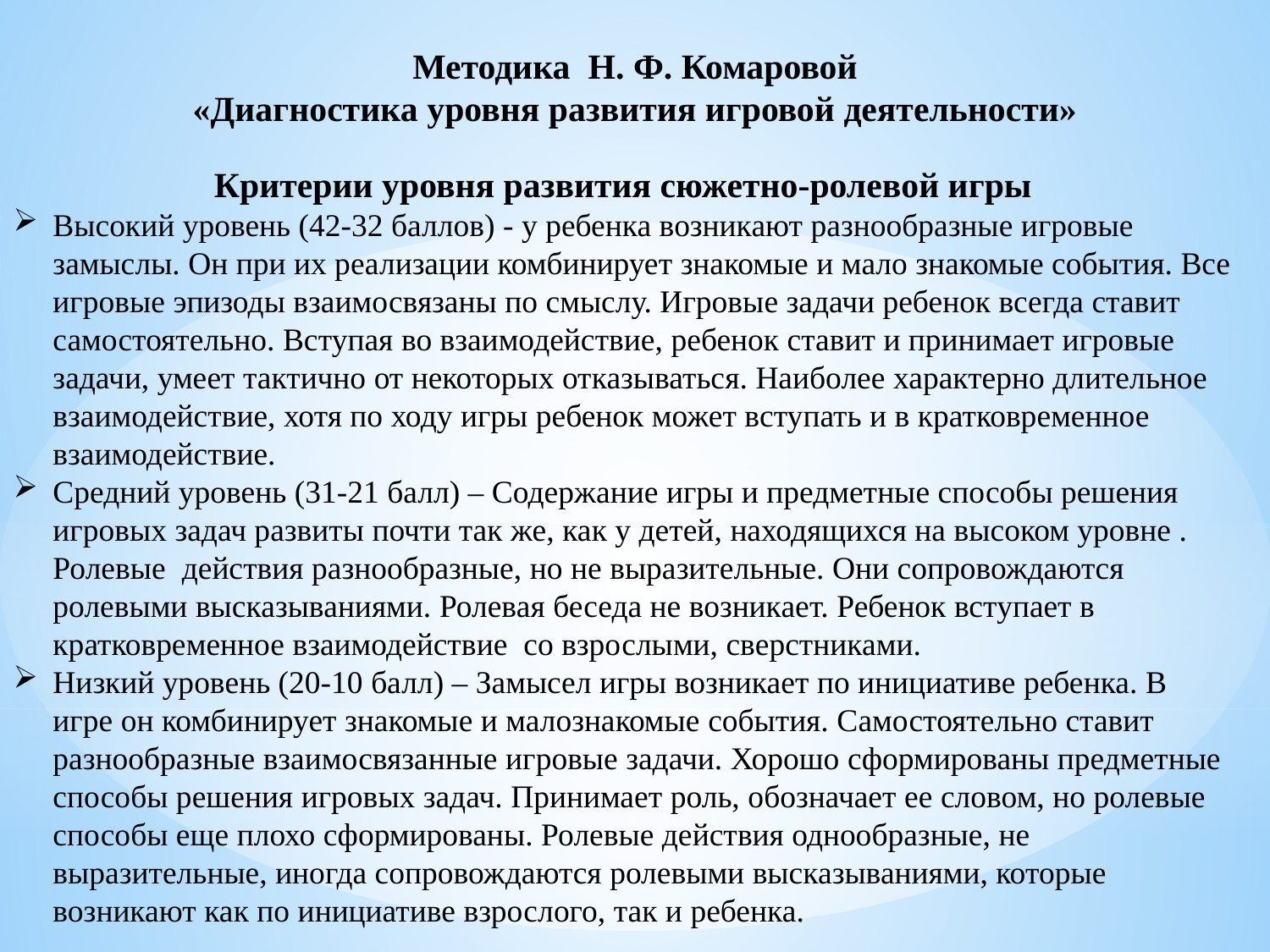

Методика  Н. Ф. Комаровой
 «Диагностика уровня развития игровой деятельности»
Критерии уровня развития сюжетно-ролевой игры
Высокий уровень (42-32 баллов) - у ребенка возникают разнообразные игровые замыслы. Он при их реализации комбинирует знакомые и мало знакомые события. Все игровые эпизоды взаимосвязаны по смыслу. Игровые задачи ребенок всегда ставит самостоятельно. Вступая во взаимодействие, ребенок ставит и принимает игровые задачи, умеет тактично от некоторых отказываться. Наиболее характерно длительное взаимодействие, хотя по ходу игры ребенок может вступать и в кратковременное взаимодействие.
Средний уровень (31-21 балл) – Содержание игры и предметные способы решения игровых задач развиты почти так же, как у детей, находящихся на высоком уровне . Ролевые  действия разнообразные, но не выразительные. Они сопровождаются ролевыми высказываниями. Ролевая беседа не возникает. Ребенок вступает в кратковременное взаимодействие  со взрослыми, сверстниками.
Низкий уровень (20-10 балл) – Замысел игры возникает по инициативе ребенка. В игре он комбинирует знакомые и малознакомые события. Самостоятельно ставит разнообразные взаимосвязанные игровые задачи. Хорошо сформированы предметные способы решения игровых задач. Принимает роль, обозначает ее словом, но ролевые способы еще плохо сформированы. Ролевые действия однообразные, не выразительные, иногда сопровождаются ролевыми высказываниями, которые возникают как по инициативе взрослого, так и ребенка.